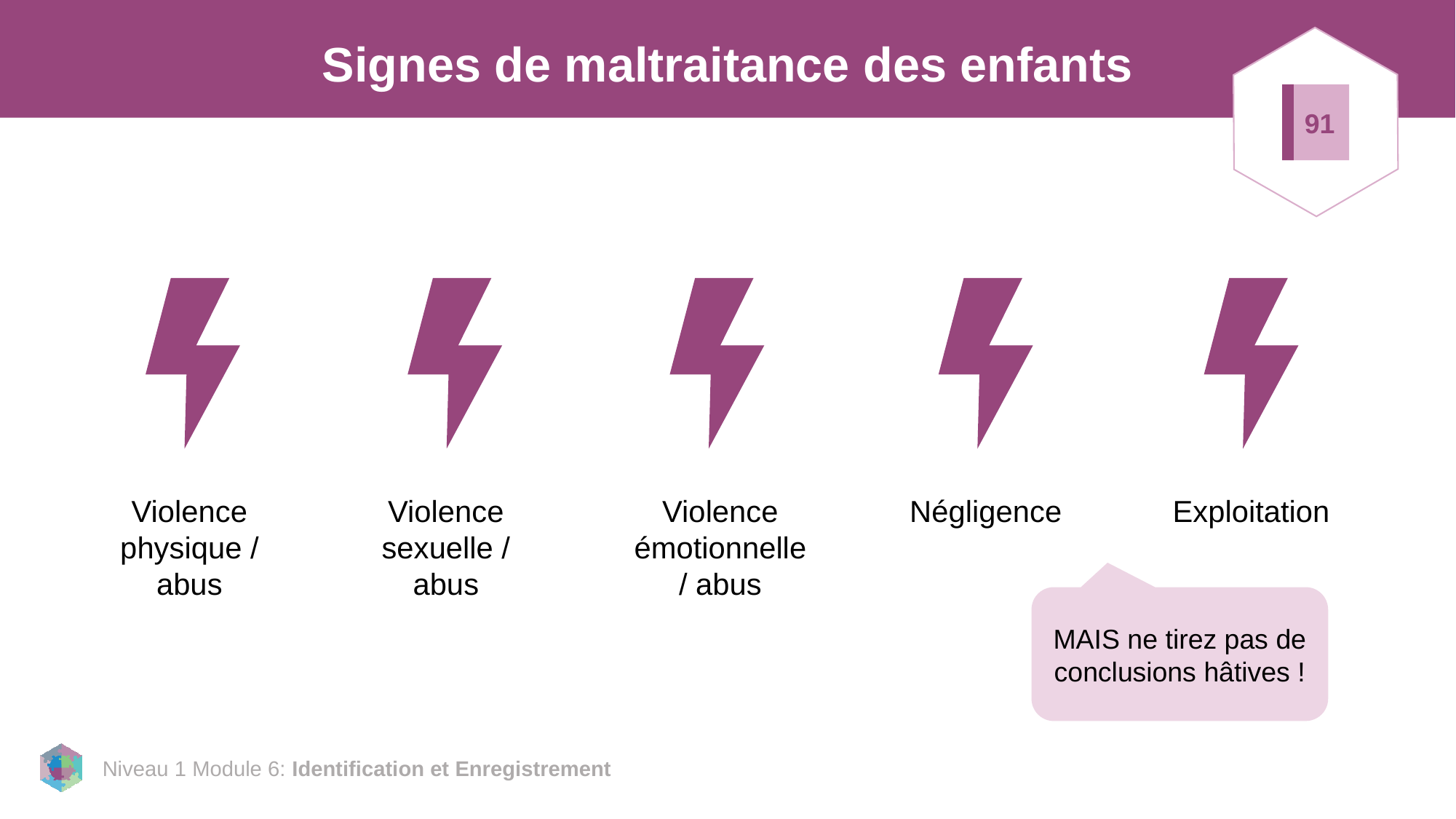

91

# Signes de maltraitance des enfants

Violence physique / abus
Violence sexuelle / abus
Violence émotionnelle / abus
Négligence
Exploitation
MAIS ne tirez pas de conclusions hâtives !